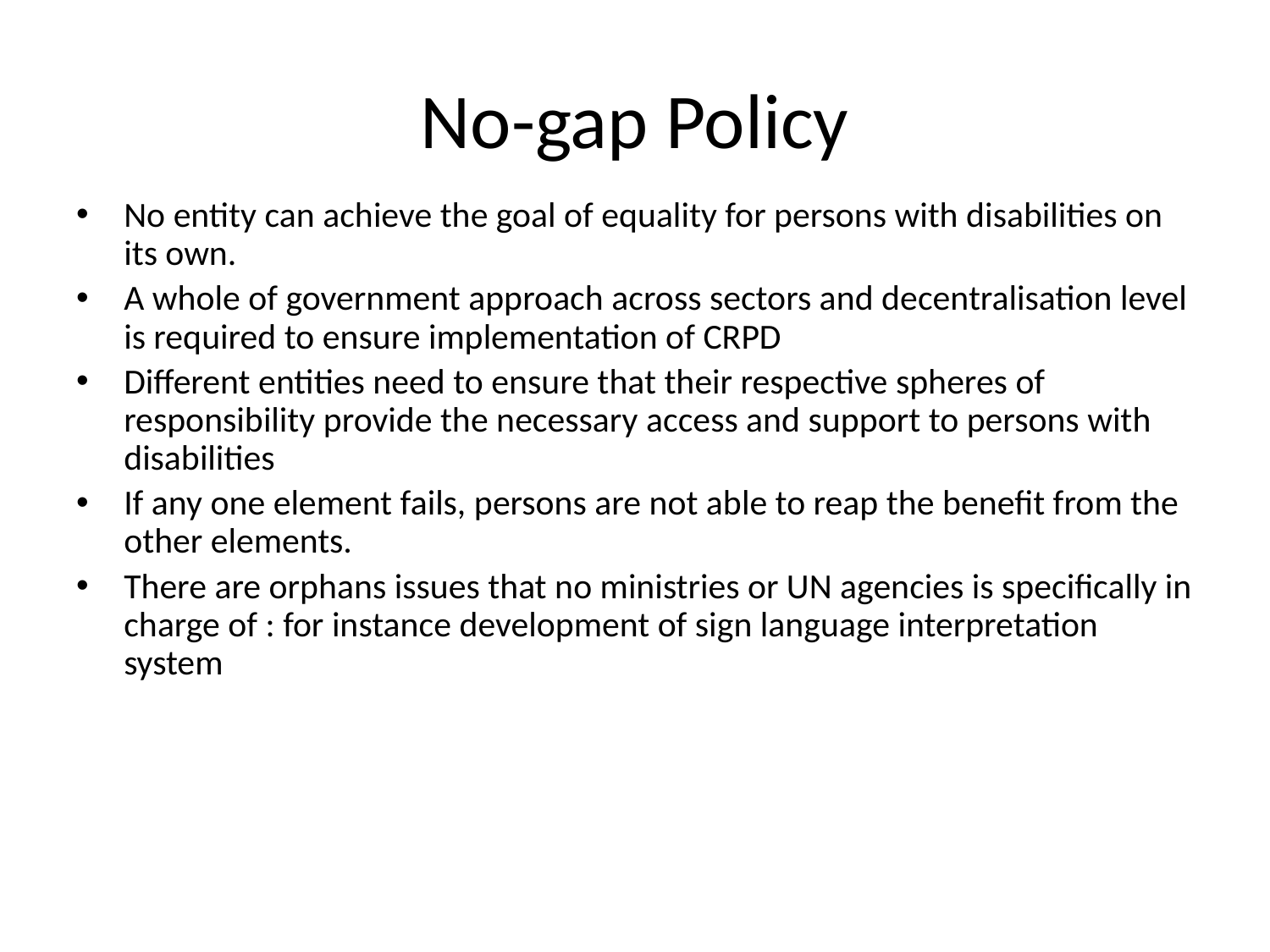

# No-gap Policy
No entity can achieve the goal of equality for persons with disabilities on its own.
A whole of government approach across sectors and decentralisation level is required to ensure implementation of CRPD
Different entities need to ensure that their respective spheres of responsibility provide the necessary access and support to persons with disabilities
If any one element fails, persons are not able to reap the benefit from the other elements.
There are orphans issues that no ministries or UN agencies is specifically in charge of : for instance development of sign language interpretation system